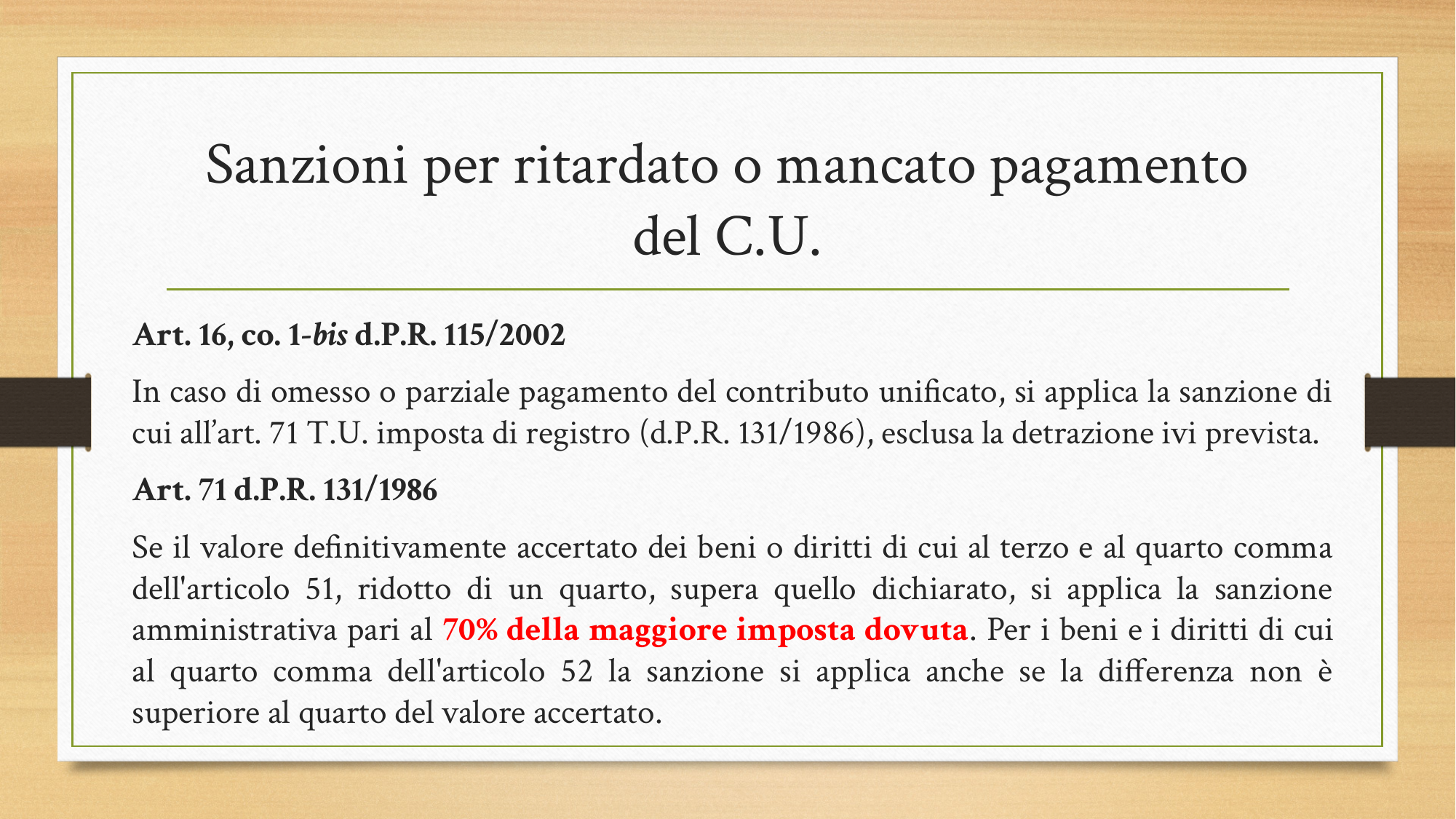

# Sanzioni per ritardato o mancato pagamento del C.U.
Art. 16, co. 1-bis d.P.R. 115/2002
In caso di omesso o parziale pagamento del contributo unificato, si applica la sanzione di cui all’art. 71 T.U. imposta di registro (d.P.R. 131/1986), esclusa la detrazione ivi prevista.
Art. 71 d.P.R. 131/1986
Se il valore definitivamente accertato dei beni o diritti di cui al terzo e al quarto comma dell'articolo 51, ridotto di un quarto, supera quello dichiarato, si applica la sanzione amministrativa pari al 70% della maggiore imposta dovuta. Per i beni e i diritti di cui al quarto comma dell'articolo 52 la sanzione si applica anche se la differenza non è superiore al quarto del valore accertato.